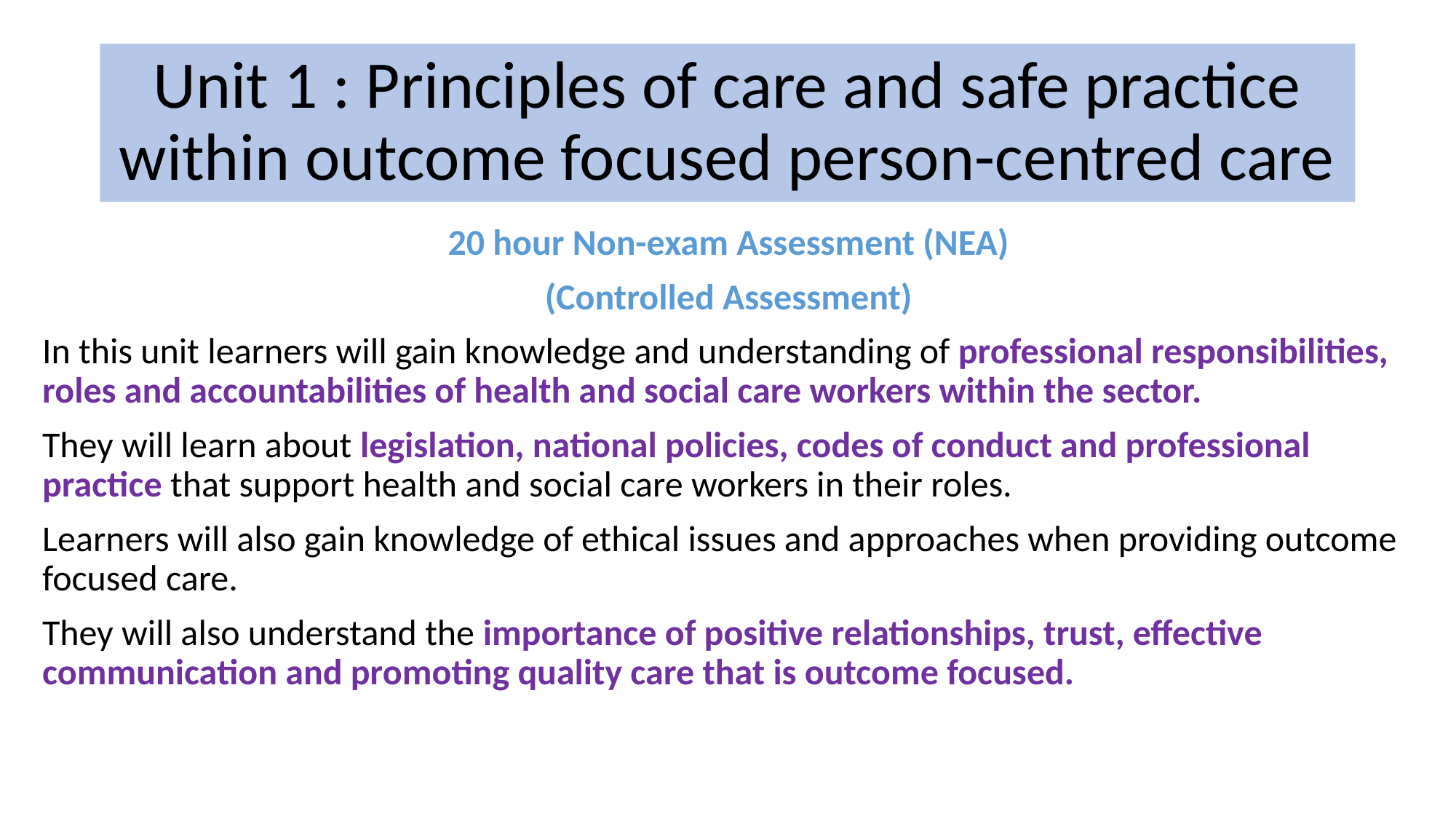

# Unit 1 : Principles of care and safe practice within outcome focused person-centred care
20 hour Non-exam Assessment (NEA)
(Controlled Assessment)
In this unit learners will gain knowledge and understanding of professional responsibilities, roles and accountabilities of health and social care workers within the sector.
They will learn about legislation, national policies, codes of conduct and professional practice that support health and social care workers in their roles.
Learners will also gain knowledge of ethical issues and approaches when providing outcome focused care.
They will also understand the importance of positive relationships, trust, effective communication and promoting quality care that is outcome focused.